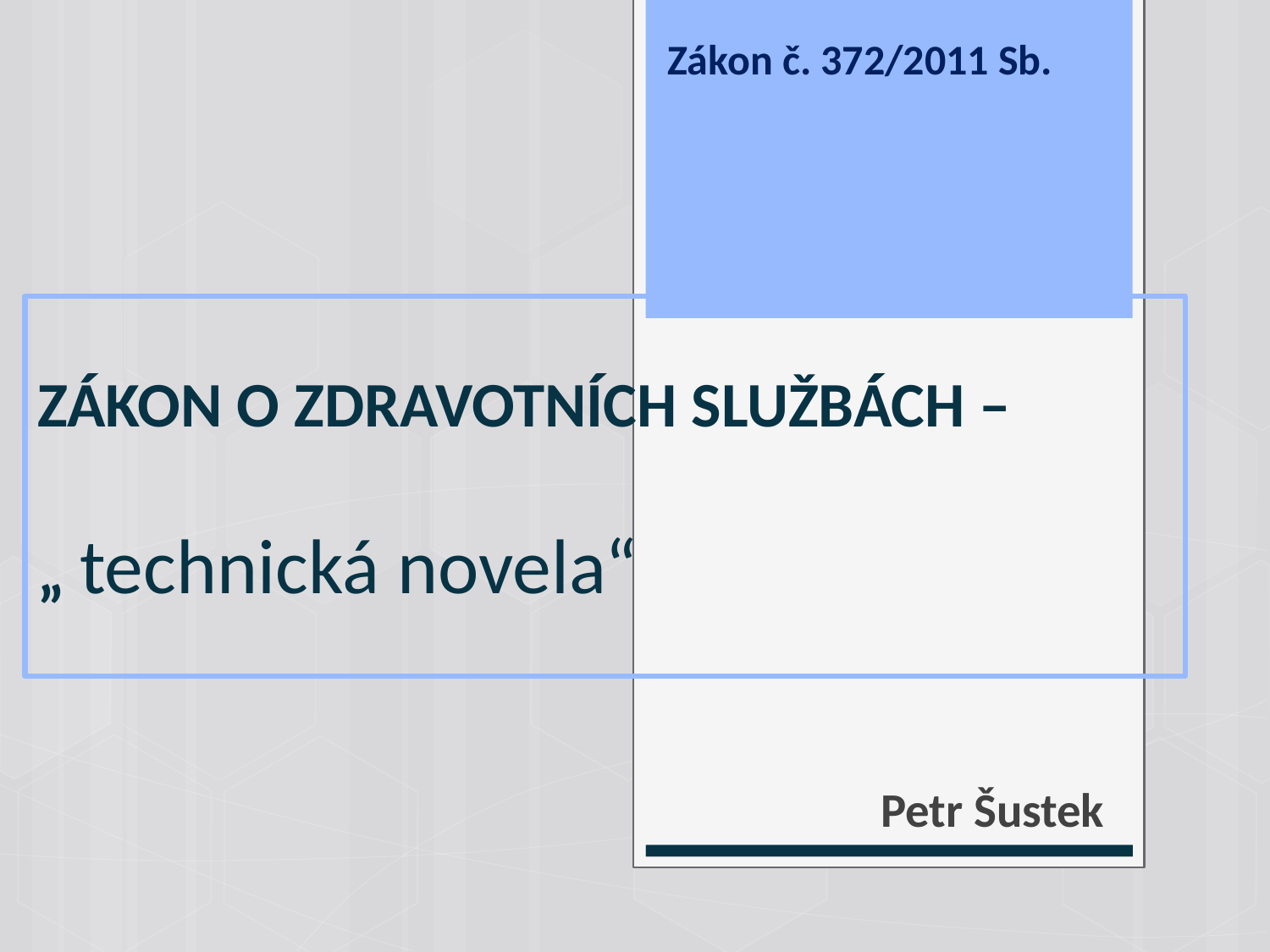

Zákon č. 372/2011 Sb.
# ZÁKON O ZDRAVOTNÍCH SLUŽBÁCH – „ technická novela“

Petr Šustek